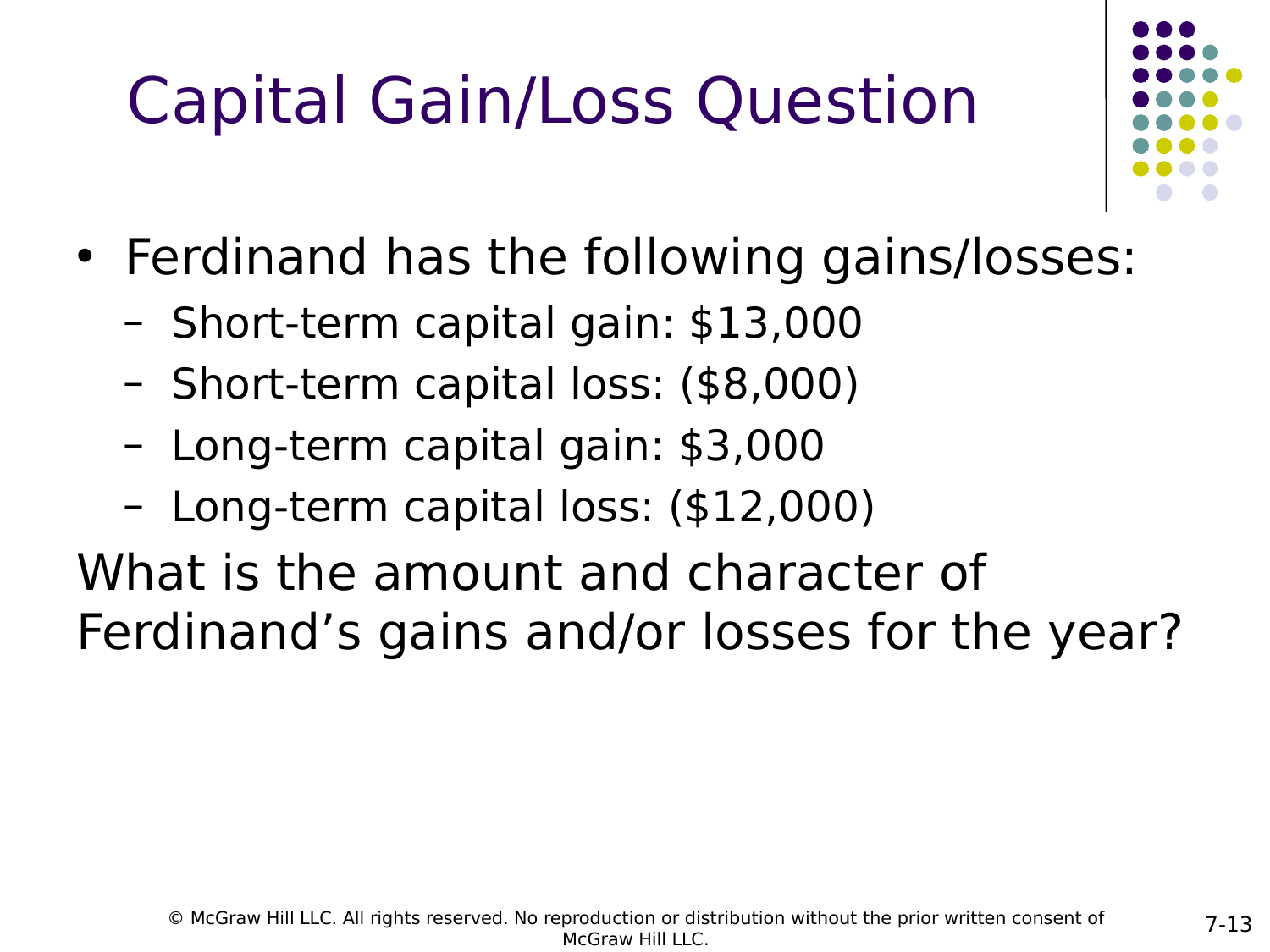

# Capital Gain/Loss Question
Ferdinand has the following gains/losses:
Short-term capital gain: $13,000
Short-term capital loss: ($8,000)
Long-term capital gain: $3,000
Long-term capital loss: ($12,000)
What is the amount and character of Ferdinand’s gains and/or losses for the year?
7-13